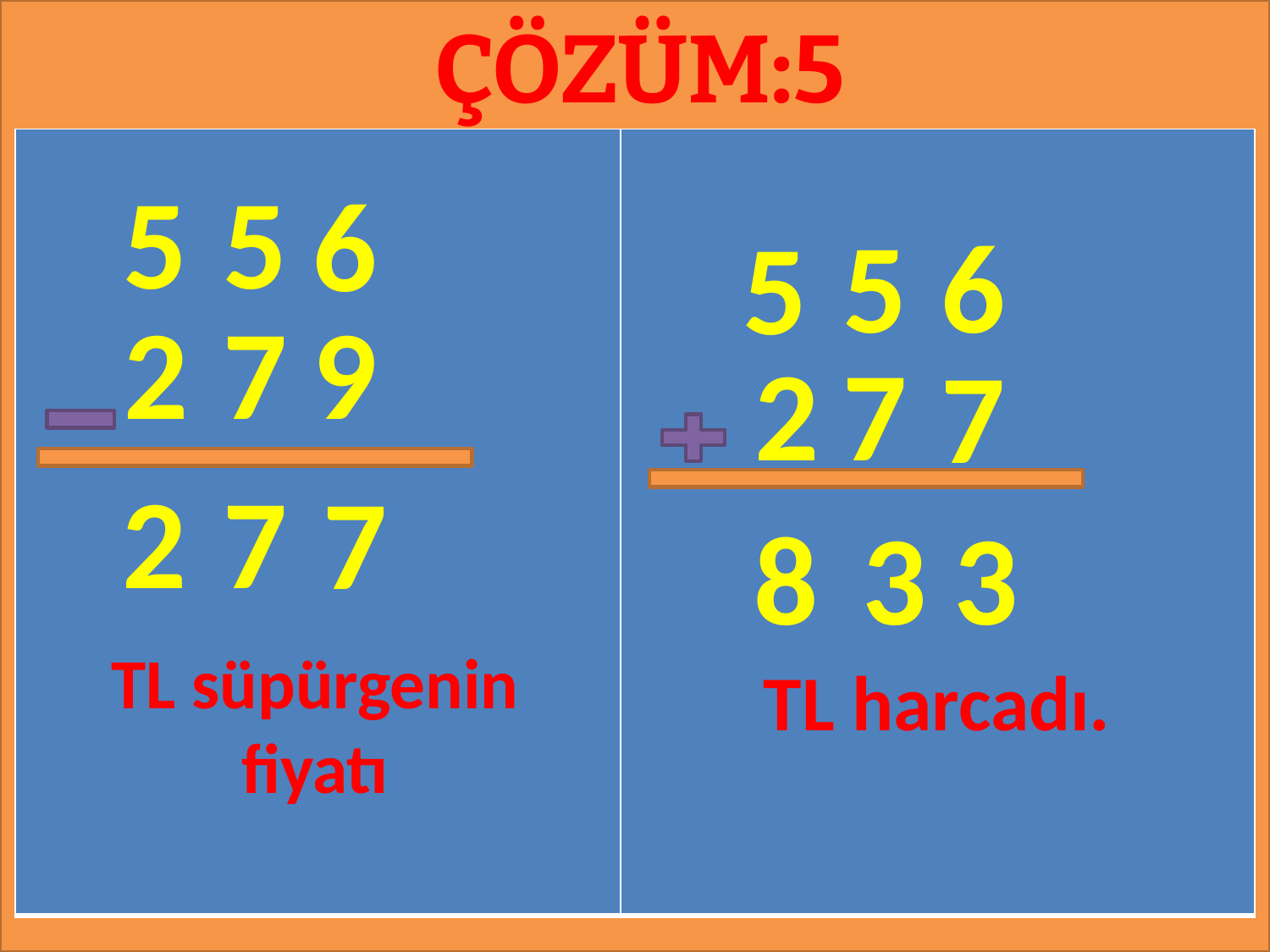

ÇÖZÜM:5
#
|  |  |
| --- | --- |
5
5
6
6
5
5
2
7
9
2
7
7

2
7
7
3
8
3
TL süpürgenin fiyatı
TL harcadı.